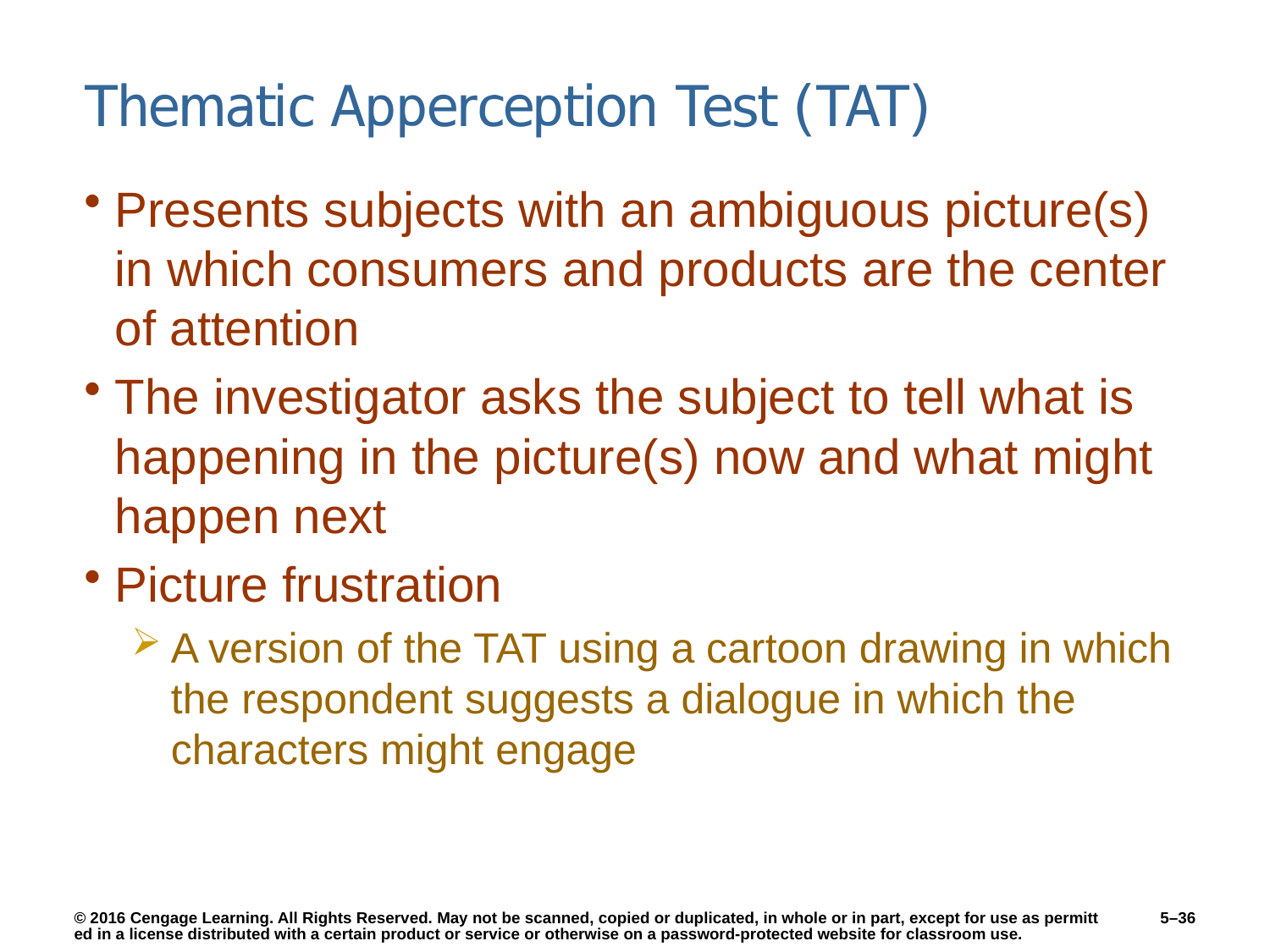

# Thematic Apperception Test (TAT)
Presents subjects with an ambiguous picture(s) in which consumers and products are the center of attention
The investigator asks the subject to tell what is happening in the picture(s) now and what might happen next
Picture frustration
A version of the TAT using a cartoon drawing in which the respondent suggests a dialogue in which the characters might engage
5–36
© 2016 Cengage Learning. All Rights Reserved. May not be scanned, copied or duplicated, in whole or in part, except for use as permitted in a license distributed with a certain product or service or otherwise on a password-protected website for classroom use.